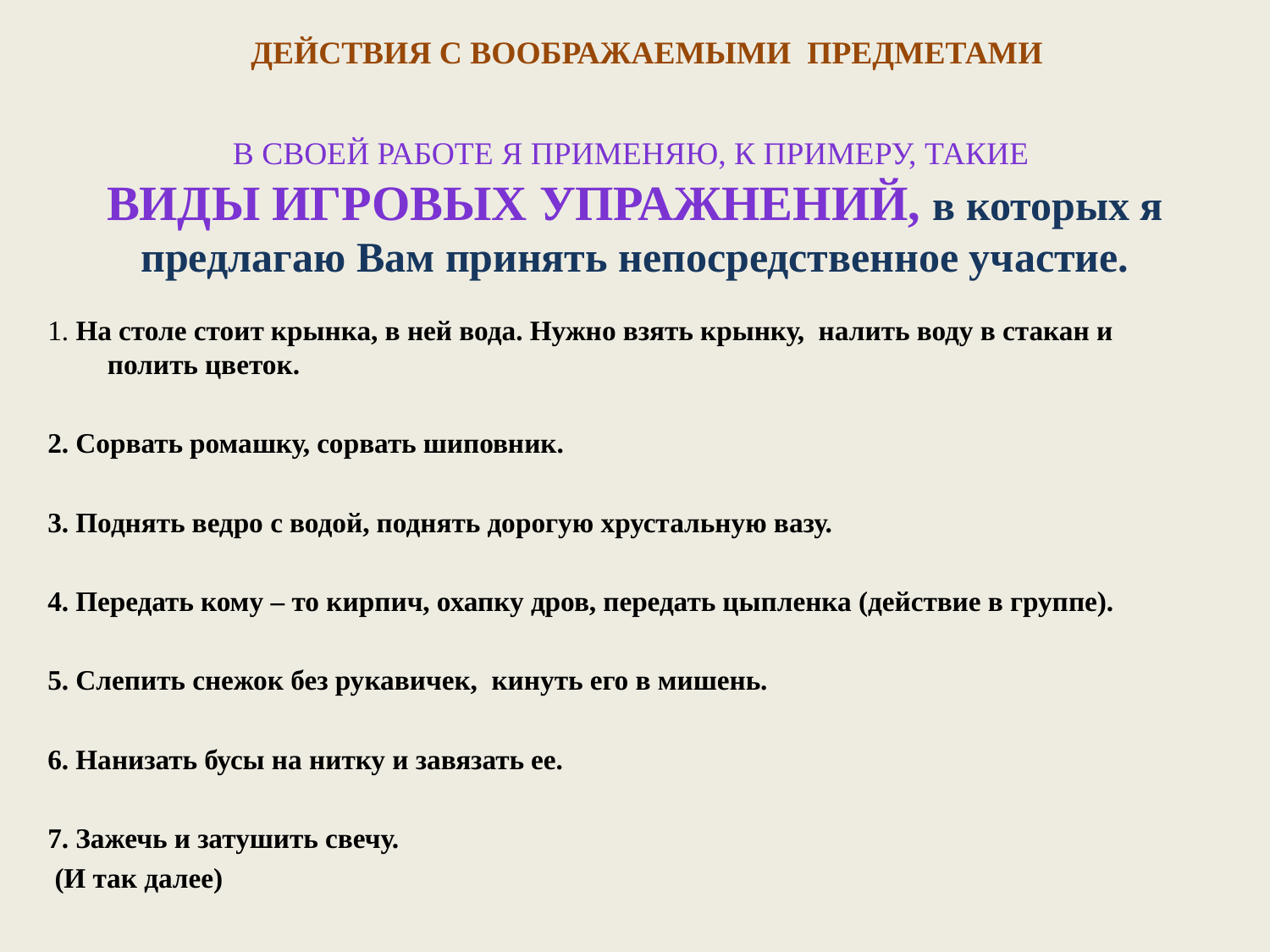

Действия с воображаемыми  предметами
# в своей работе я применяю, к примеру, такие виды игровых упражнений, в которых я предлагаю Вам принять непосредственное участие.
1. На столе стоит крынка, в ней вода. Нужно взять крынку,  налить воду в стакан и полить цветок.

2. Сорвать ромашку, сорвать шиповник.

3. Поднять ведро с водой, поднять дорогую хрустальную вазу.

4. Передать кому – то кирпич, охапку дров, передать цыпленка (действие в группе).

5. Слепить снежок без рукавичек,  кинуть его в мишень.

6. Нанизать бусы на нитку и завязать ее.

7. Зажечь и затушить свечу.
 (И так далее)